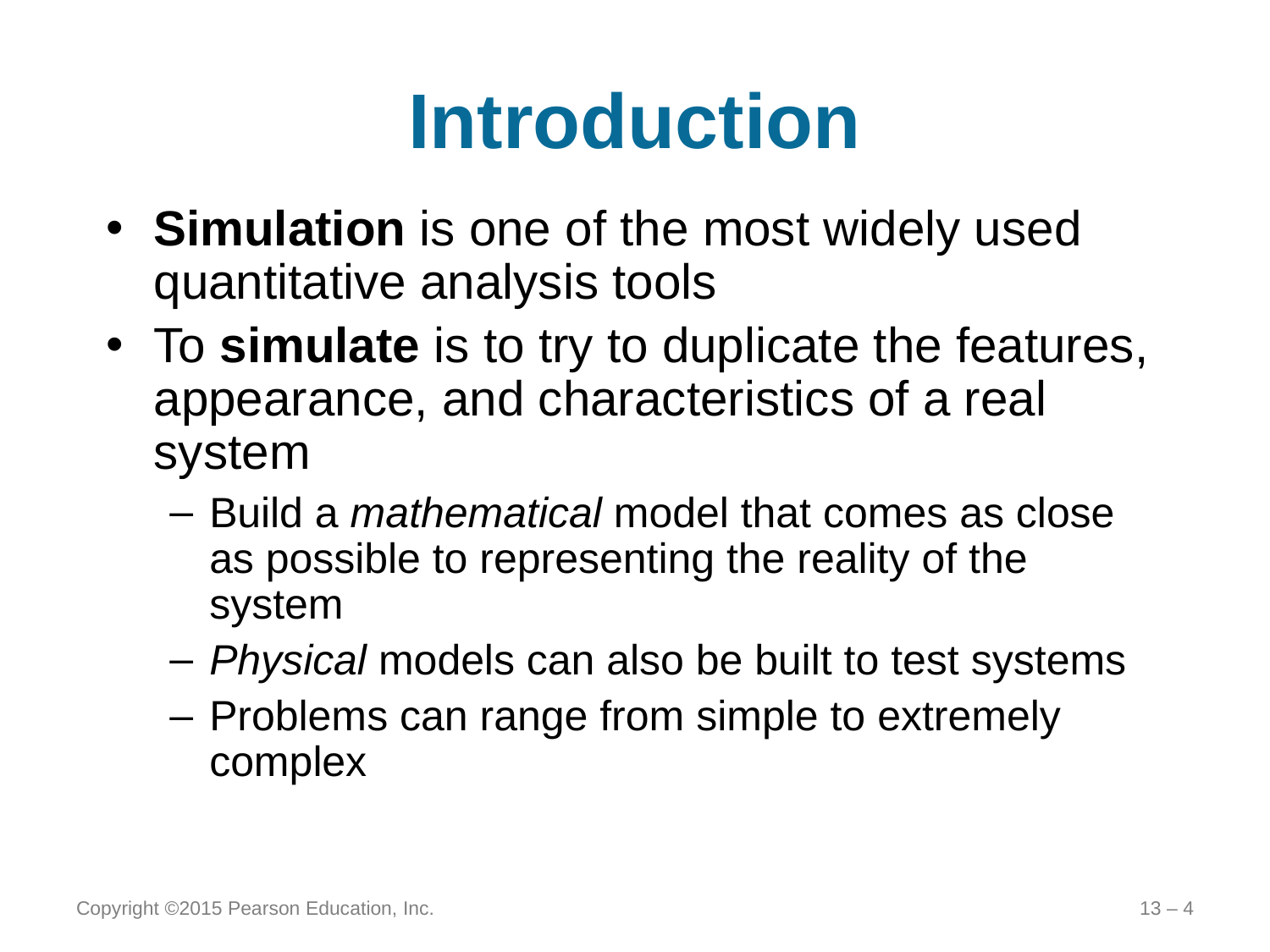

# Introduction
Simulation is one of the most widely used quantitative analysis tools
To simulate is to try to duplicate the features, appearance, and characteristics of a real system
Build a mathematical model that comes as close as possible to representing the reality of the system
Physical models can also be built to test systems
Problems can range from simple to extremely complex
Copyright ©2015 Pearson Education, Inc.
13 – 4